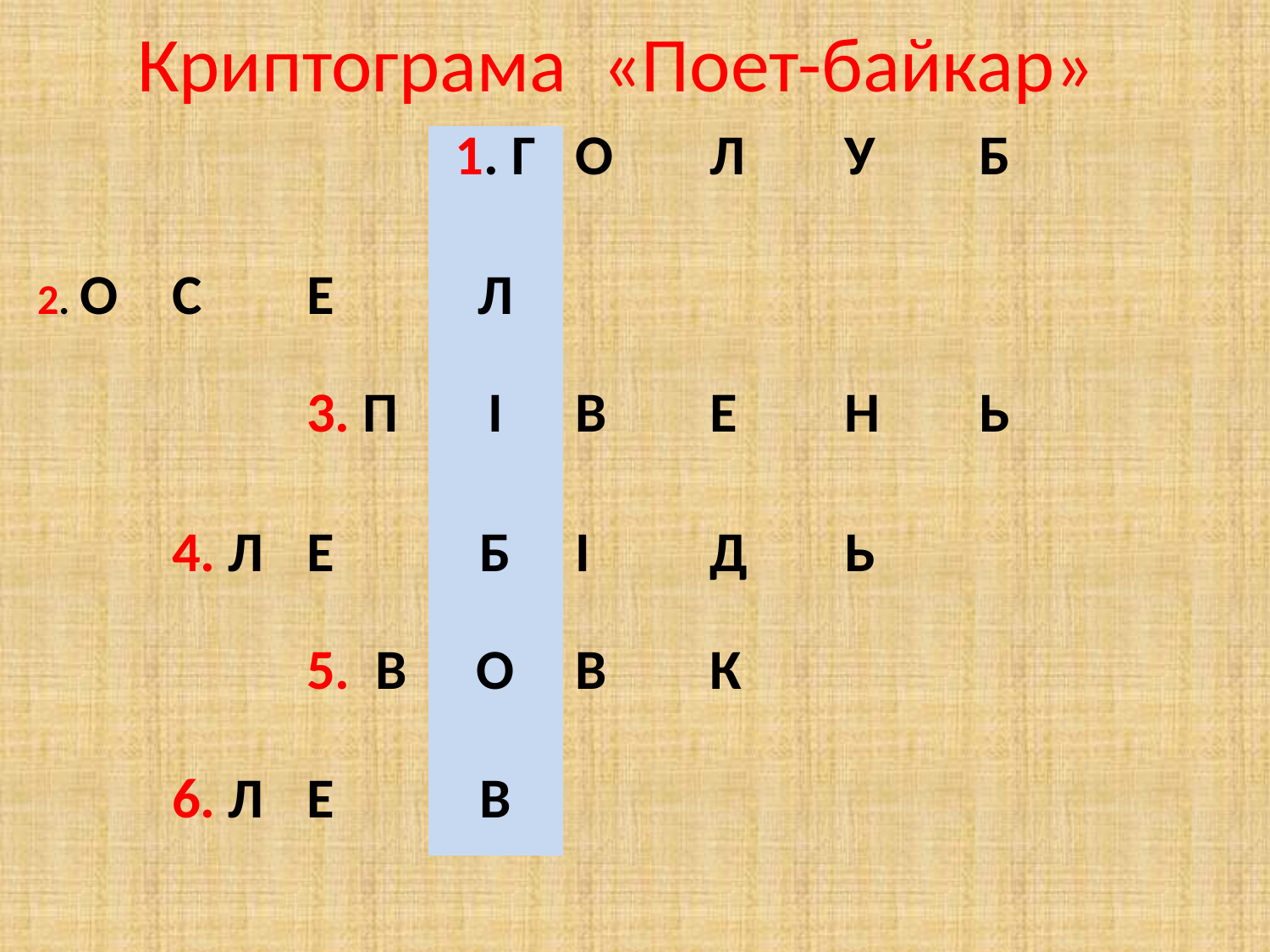

# Криптограма  «Поет-байкар»
|  |  |  | 1. Г | О | Л | У | Б |  |
| --- | --- | --- | --- | --- | --- | --- | --- | --- |
| 2. О | С | Е | Л |  |  |  |  |  |
|  |  | 3. П | І | В | Е | Н | Ь |  |
|  | 4. Л | Е | Б | І | Д | Ь |  |  |
|  |  | 5. В | О | В | К |  |  |  |
|  | 6. Л | Е | В |  |  |  |  |  |